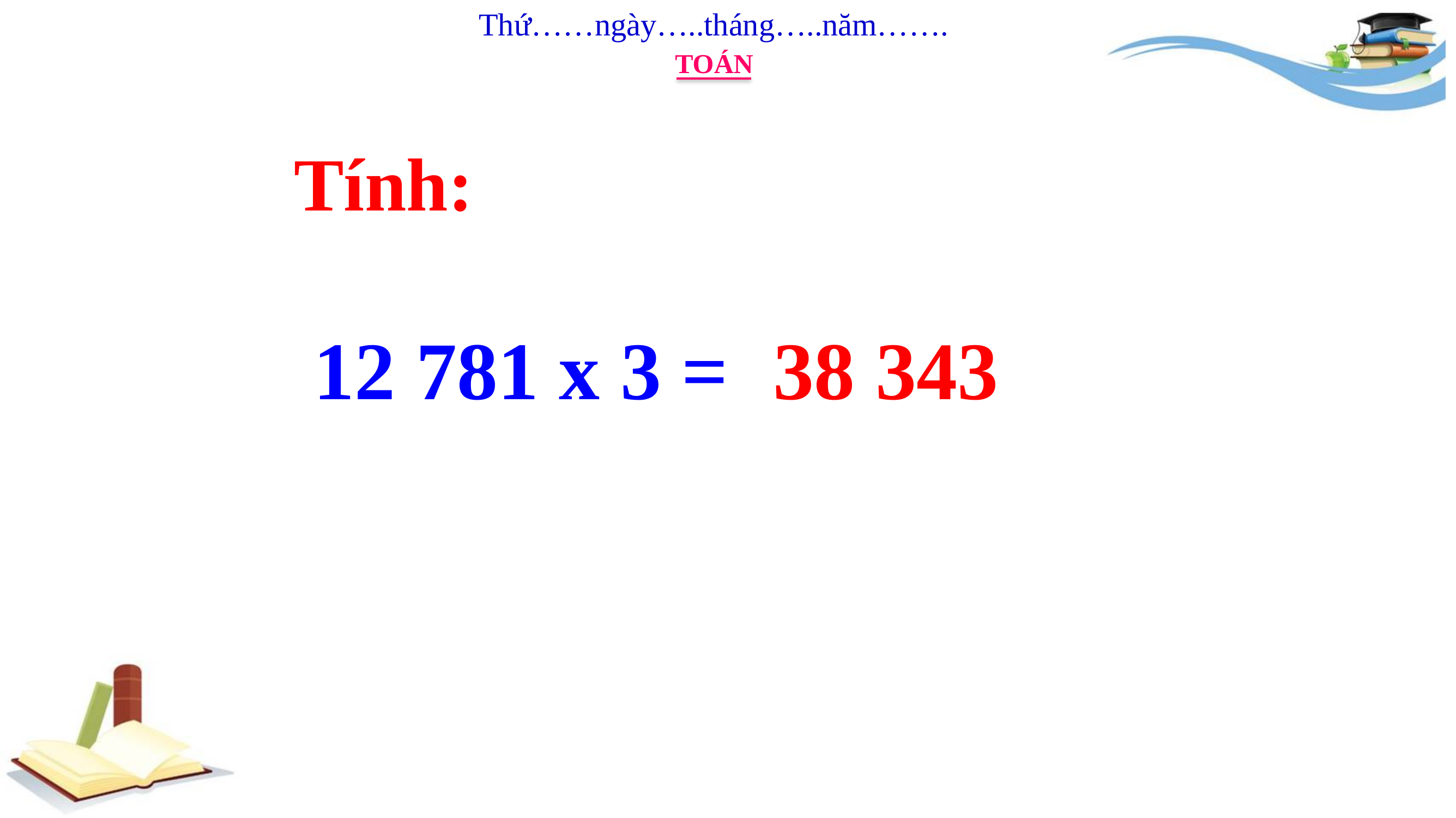

Thứ……ngày…..tháng…..năm…….
TOÁN
Tính:
12 781 x 3 =
38 343